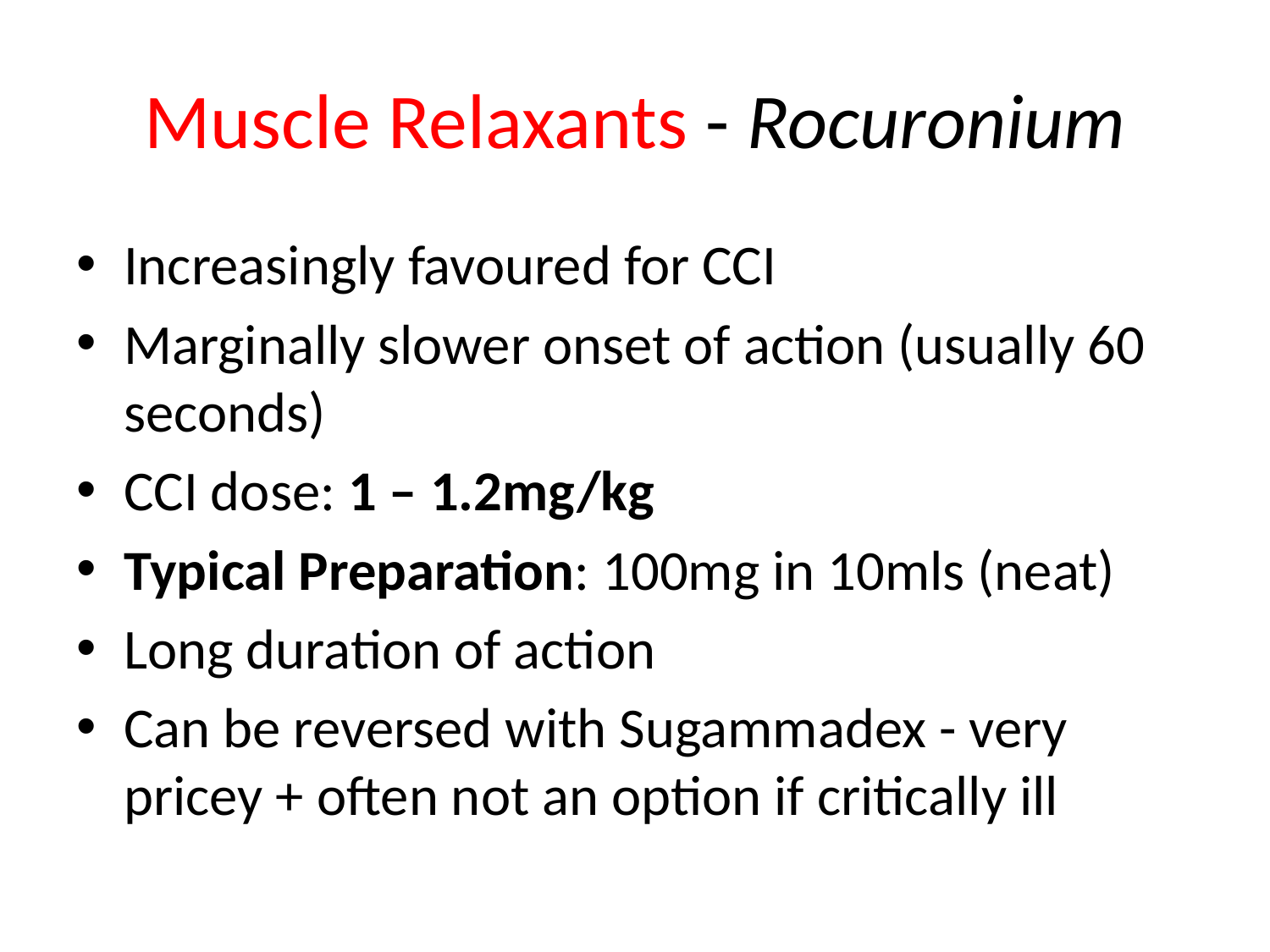

# Muscle Relaxants - Rocuronium
Increasingly favoured for CCI
Marginally slower onset of action (usually 60 seconds)
CCI dose: 1 – 1.2mg/kg
Typical Preparation: 100mg in 10mls (neat)
Long duration of action
Can be reversed with Sugammadex - very pricey + often not an option if critically ill